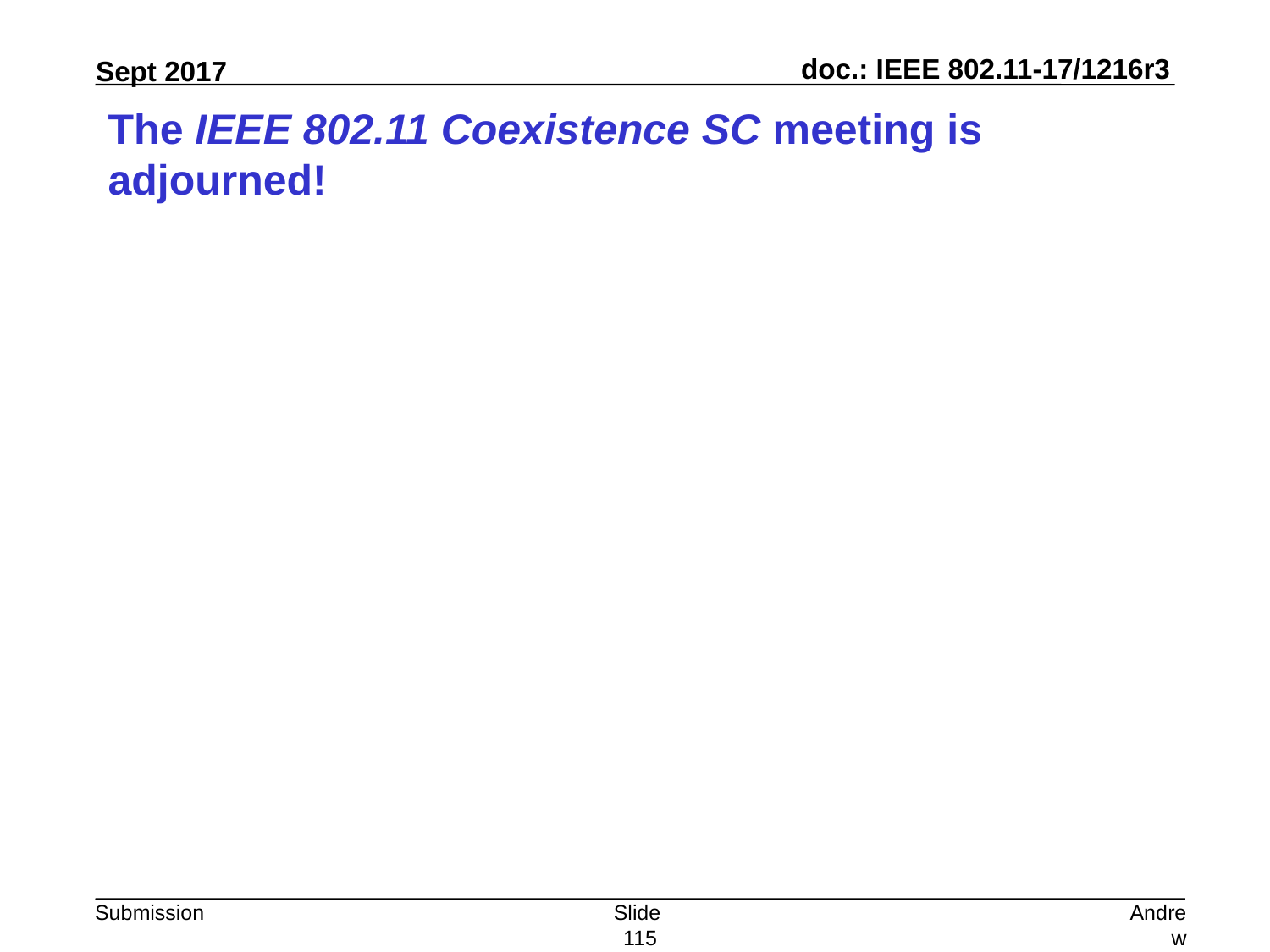

# The IEEE 802.11 Coexistence SC meeting is adjourned!

Slide 115
Andrew Myles, Cisco